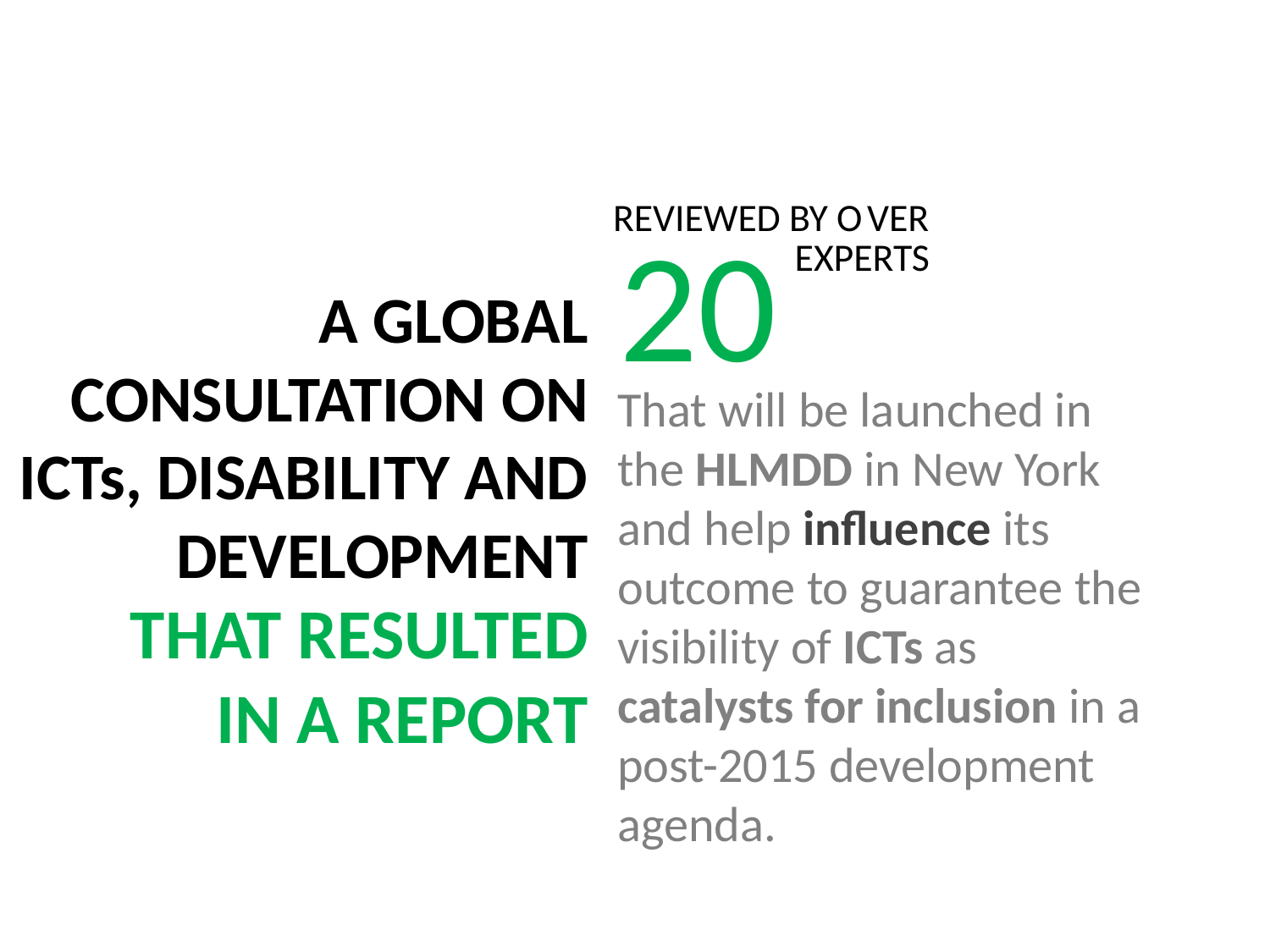

REVIEWED BY O	VER
20
EXPERTS
A GLOBAL CONSULTATION ON ICTs, DISABILITY AND DEVELOPMENT
That will be launched in the HLMDD in New York and help influence its outcome to guarantee the visibility of ICTs as catalysts for inclusion in a post-2015 development agenda.
THAT RESULTED
IN A REPORT